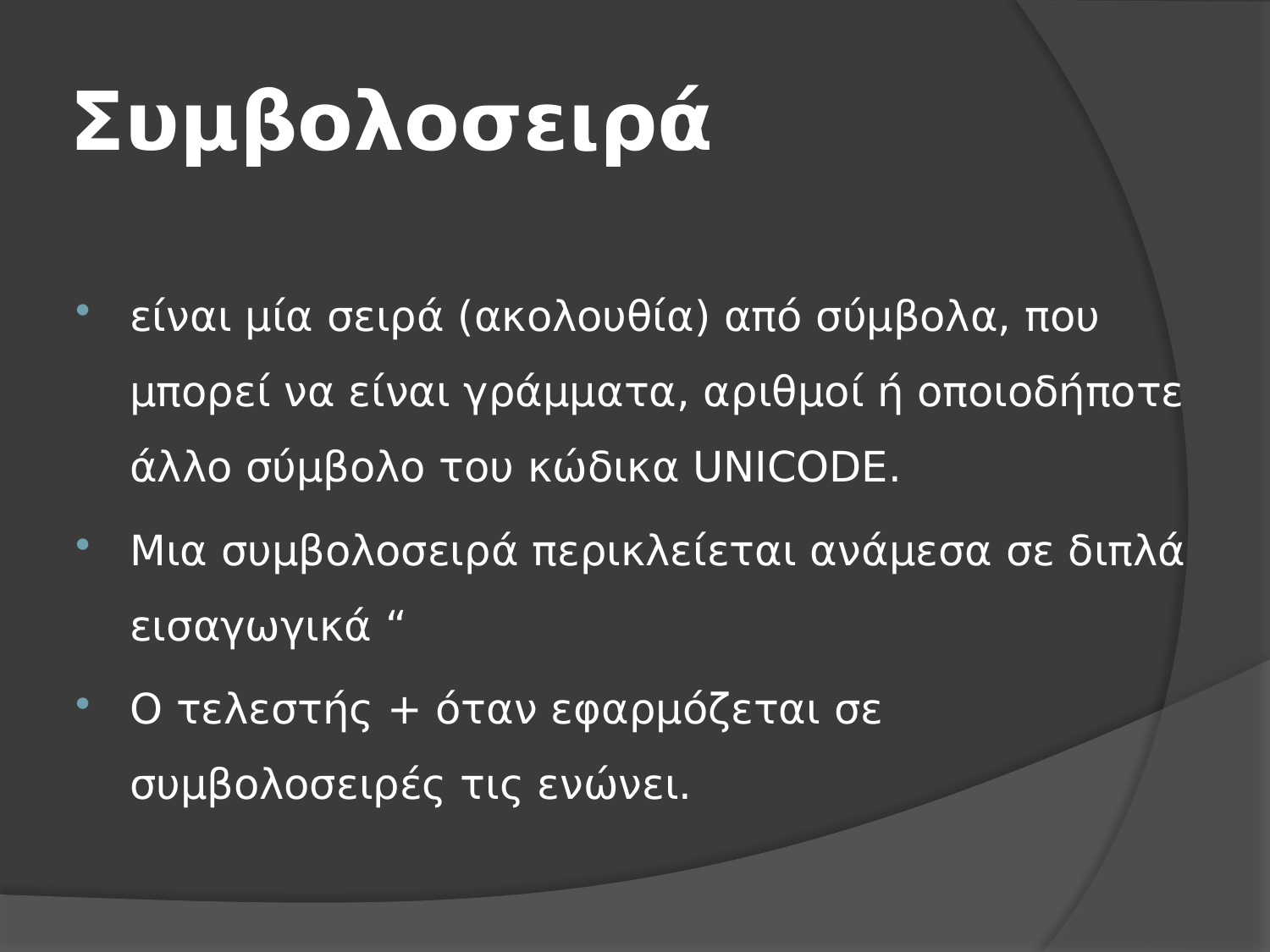

# Συμβολοσειρά
είναι μία σειρά (ακολουθία) από σύμβολα, που μπορεί να είναι γράμματα, αριθμοί ή οποιοδήποτε άλλο σύμβολο του κώδικα UNICODE.
Μια συμβολοσειρά περικλείεται ανάμεσα σε διπλά εισαγωγικά “
Ο τελεστής + όταν εφαρμόζεται σε συμβολοσειρές τις ενώνει.